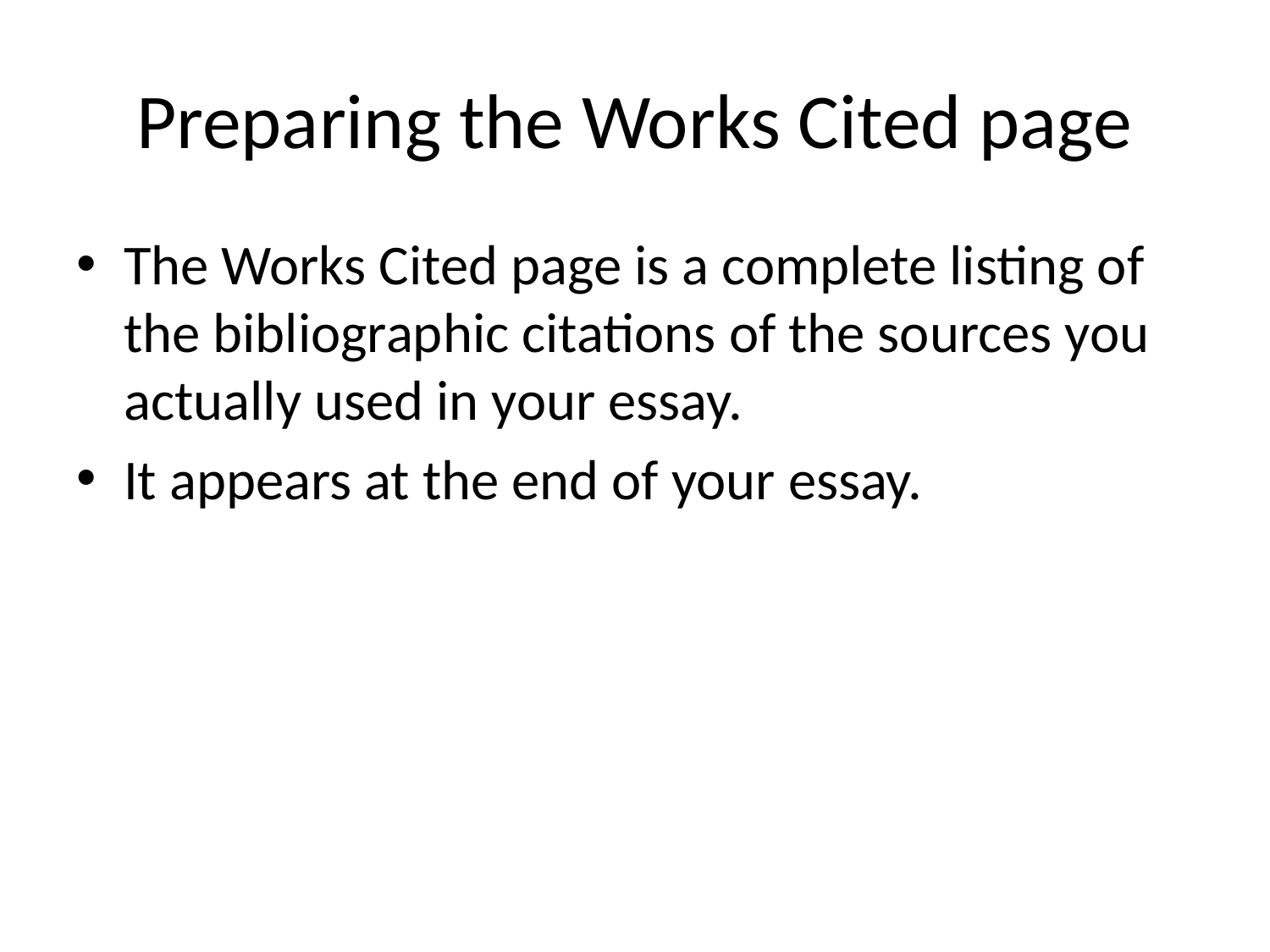

# Preparing the Works Cited page
The Works Cited page is a complete listing of the bibliographic citations of the sources you actually used in your essay.
It appears at the end of your essay.